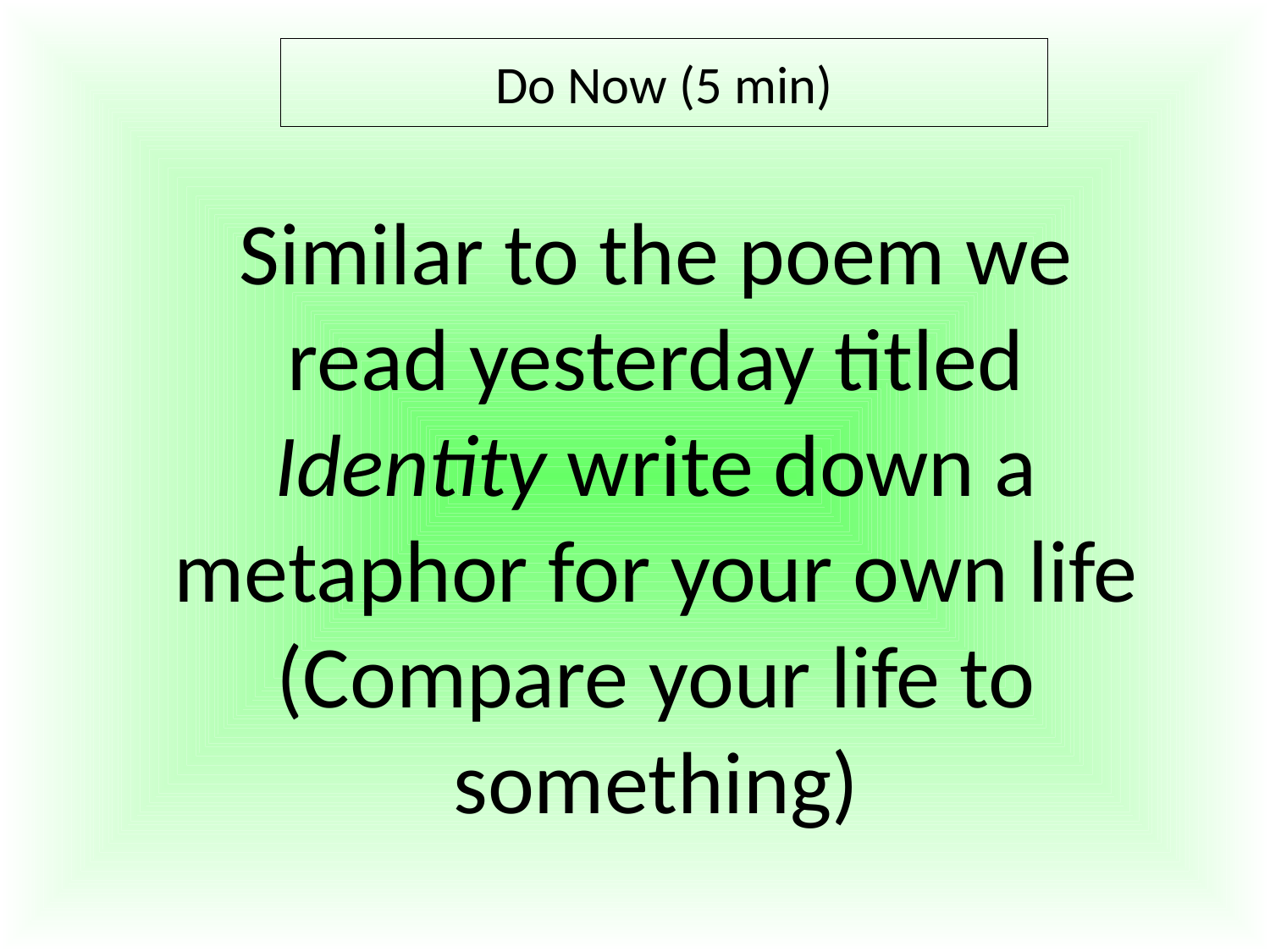

Do Now (5 min)
Similar to the poem we read yesterday titled Identity write down a metaphor for your own life (Compare your life to something)